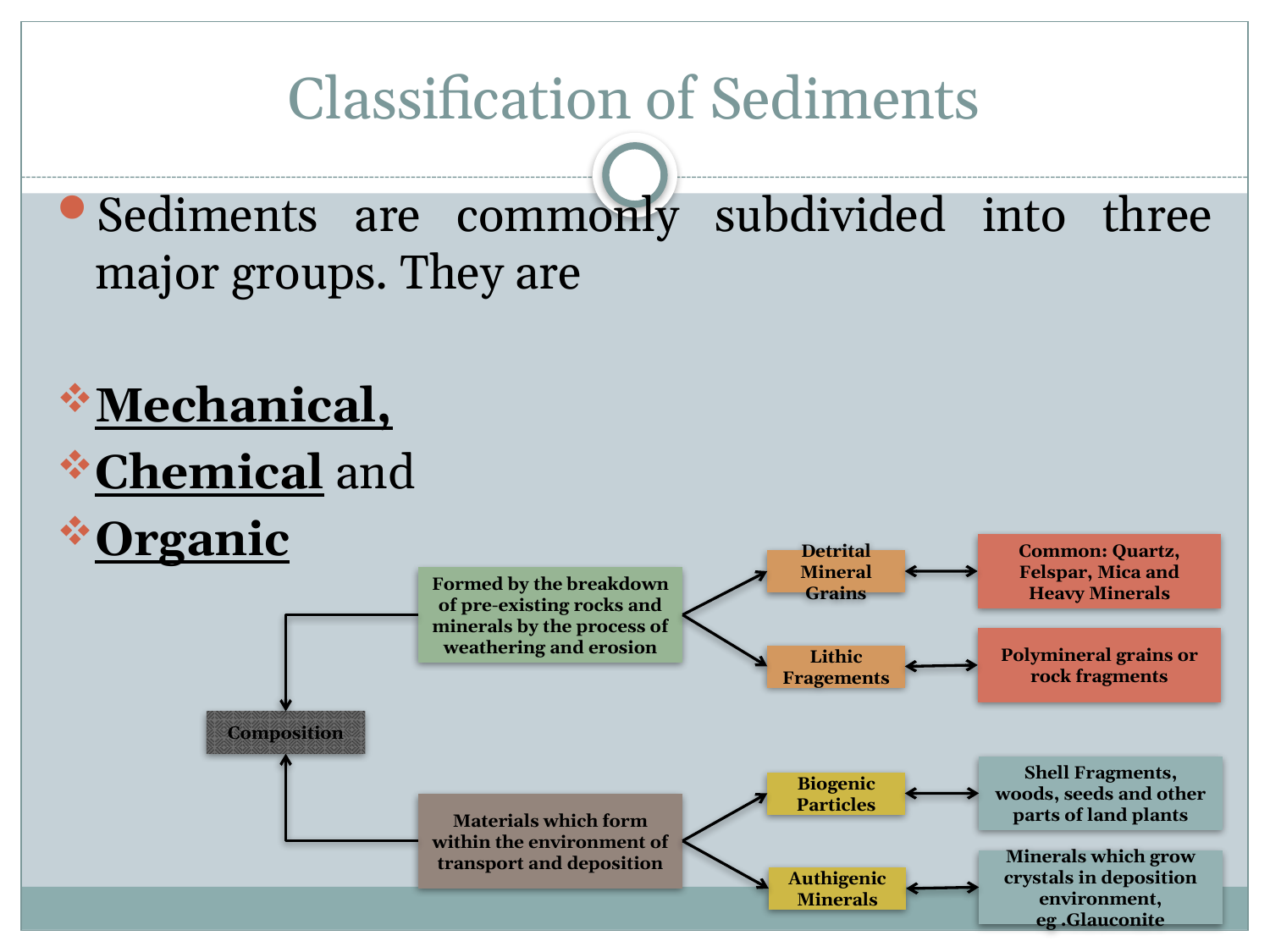

# Classification of Sediments
Sediments are commonly subdivided into three major groups. They are

Mechanical,
Chemical and
Organic
Common: Quartz, Felspar, Mica and Heavy Minerals
Detrital Mineral Grains
Formed by the breakdown of pre-existing rocks and minerals by the process of weathering and erosion
Polymineral grains or rock fragments
Lithic Fragements
Composition
Shell Fragments, woods, seeds and other parts of land plants
Biogenic Particles
Materials which form within the environment of transport and deposition
Minerals which grow crystals in deposition environment, eg .Glauconite
Authigenic Minerals